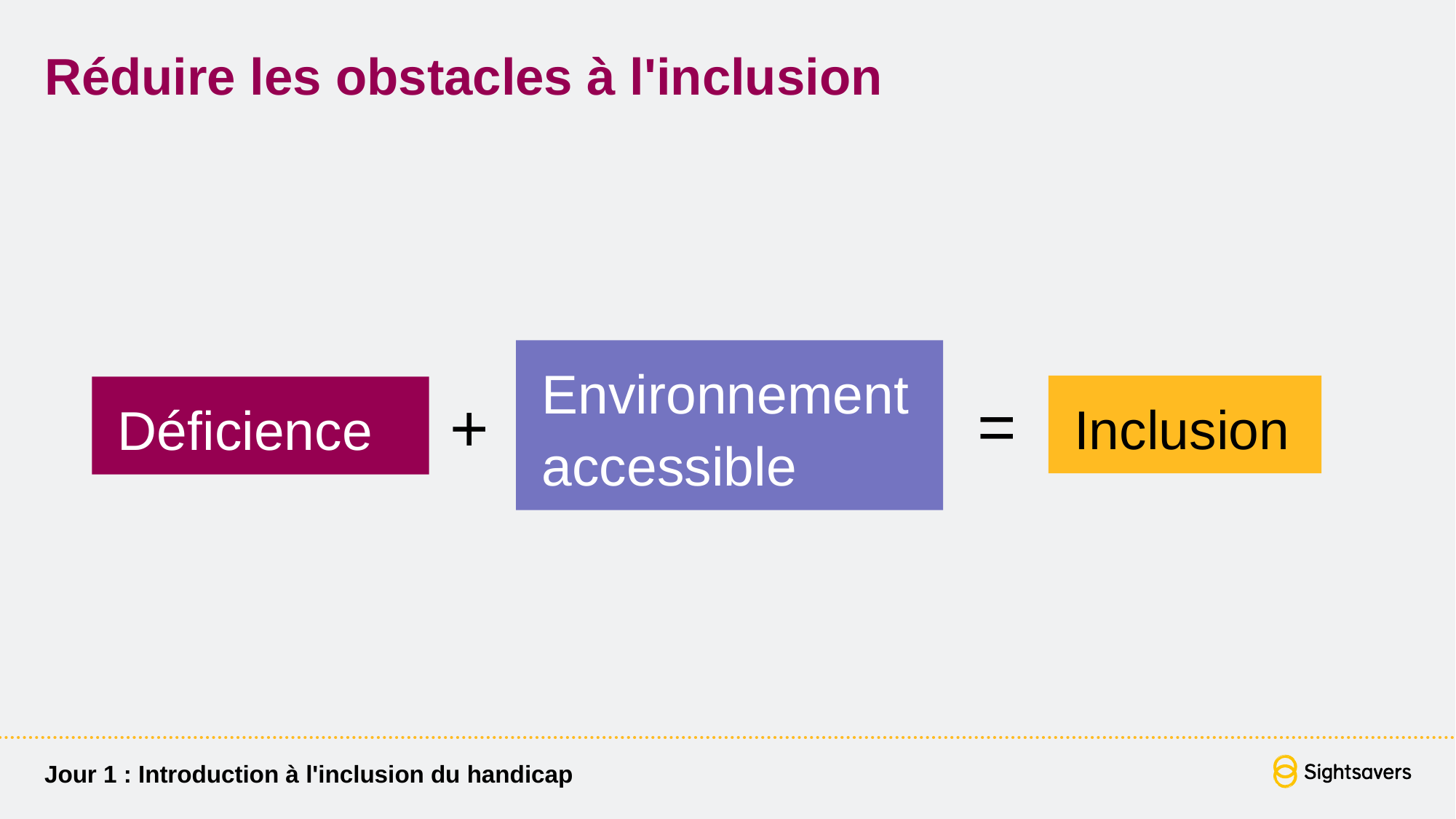

# Réduire les obstacles à l'inclusion
Environnement accessible
=
Inclusion
Déficience
+
Jour 1 : Introduction à l'inclusion du handicap